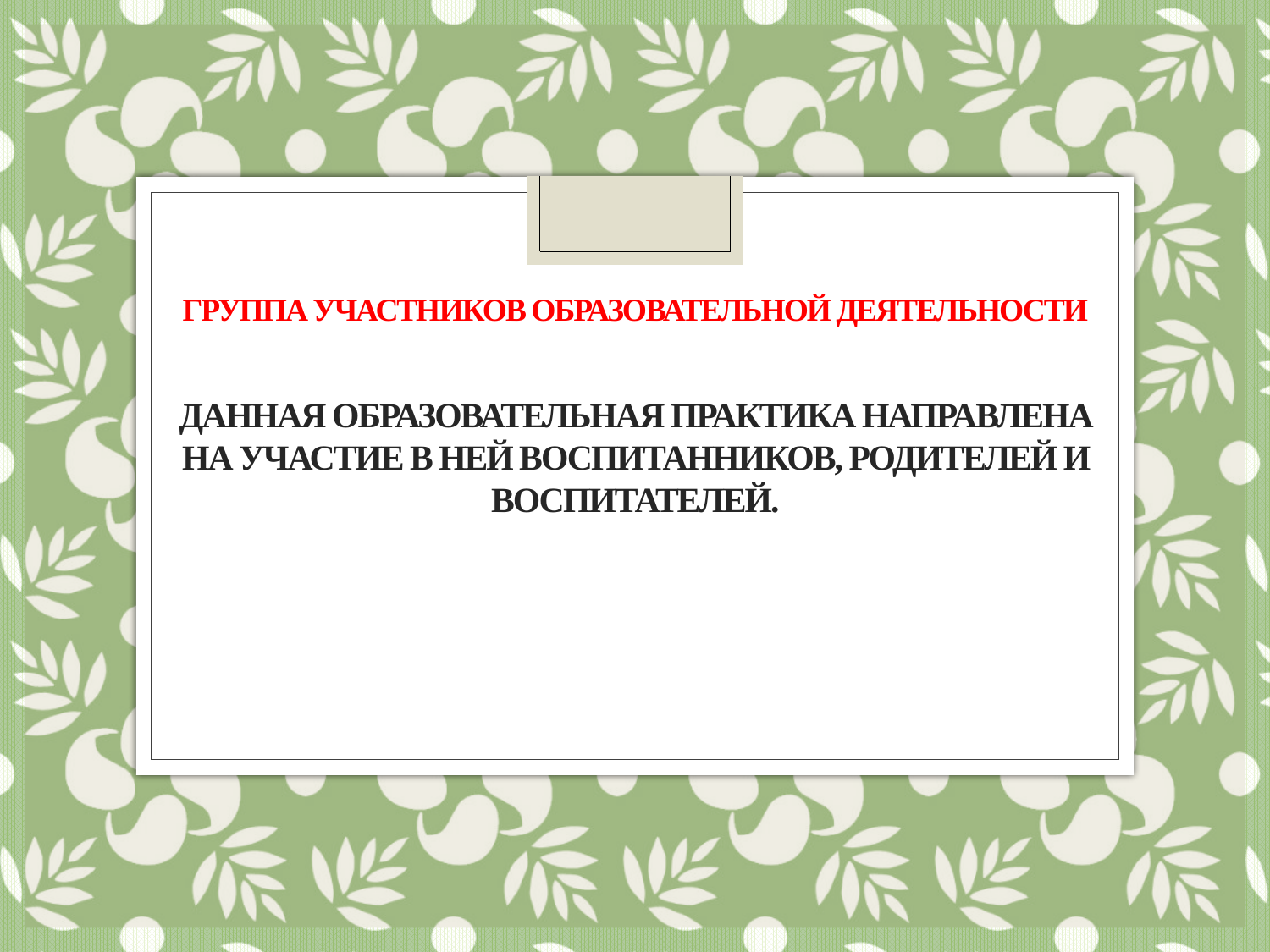

# Группа участников образовательной деятельности
Данная образовательная практика направлена на участие в ней воспитанников, родителей и воспитателей.